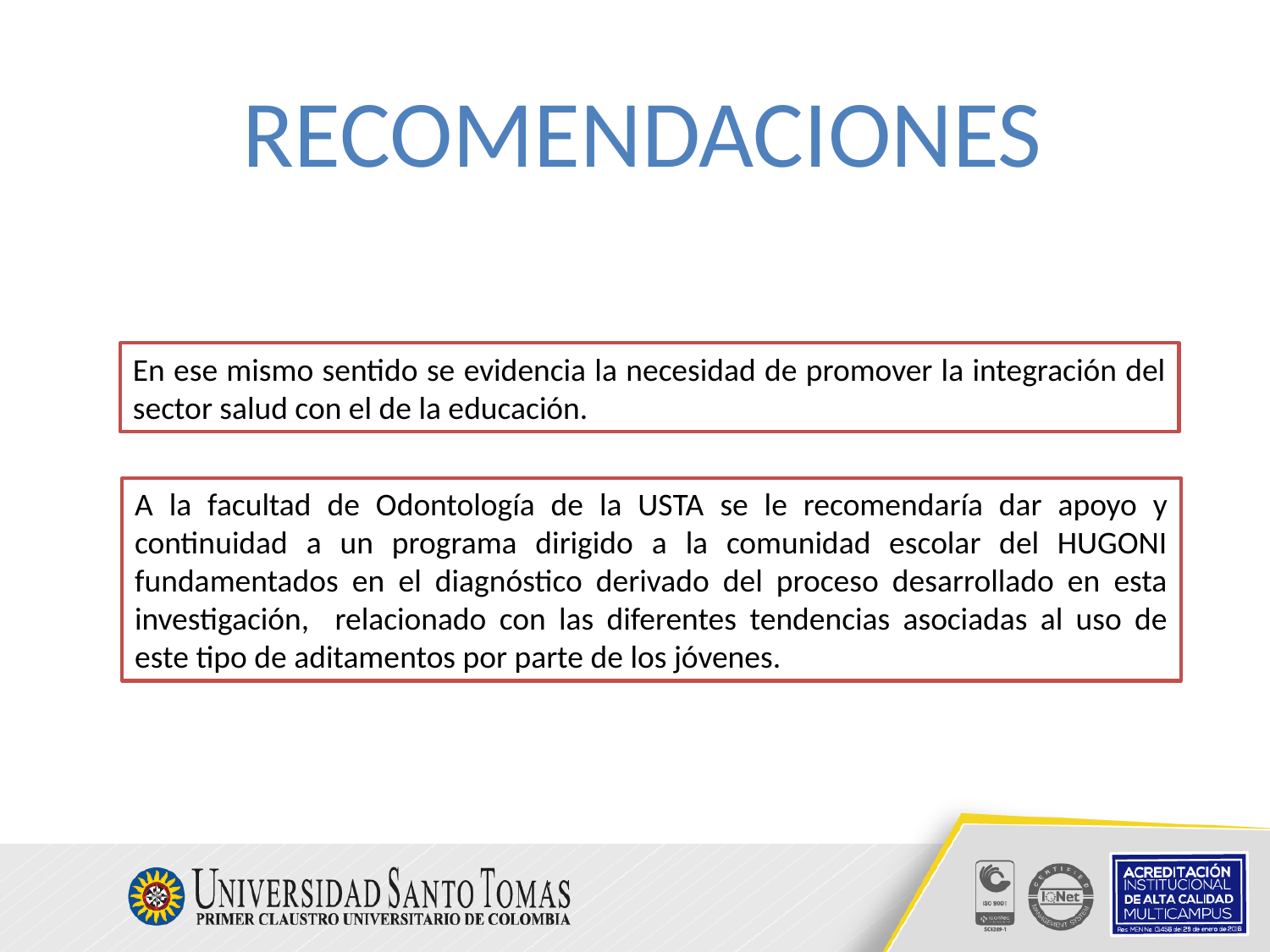

RECOMENDACIONES
En ese mismo sentido se evidencia la necesidad de promover la integración del sector salud con el de la educación.
A la facultad de Odontología de la USTA se le recomendaría dar apoyo y continuidad a un programa dirigido a la comunidad escolar del HUGONI fundamentados en el diagnóstico derivado del proceso desarrollado en esta investigación,  relacionado con las diferentes tendencias asociadas al uso de este tipo de aditamentos por parte de los jóvenes.